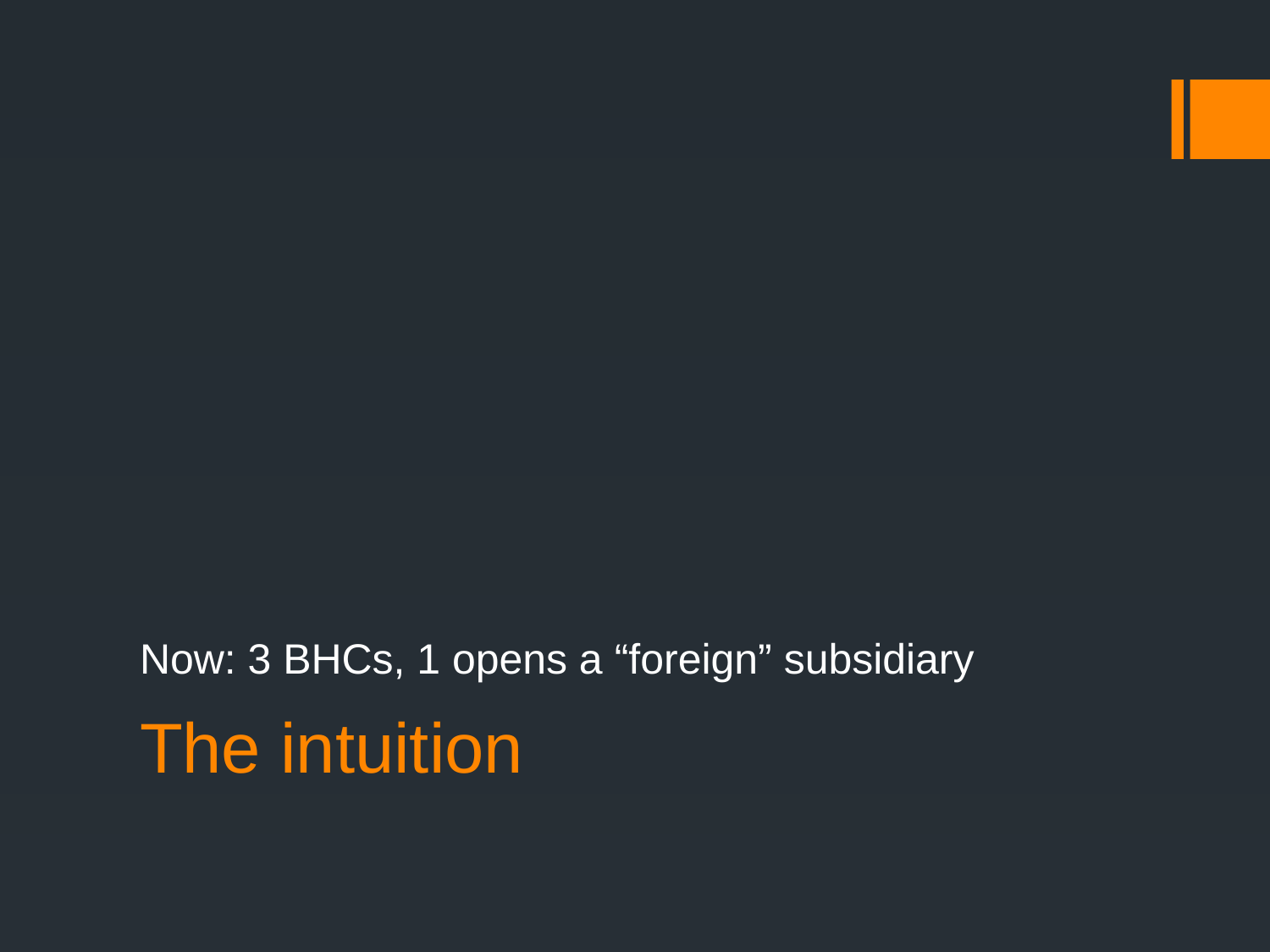

Now: 3 BHCs, 1 opens a “foreign” subsidiary
# The intuition